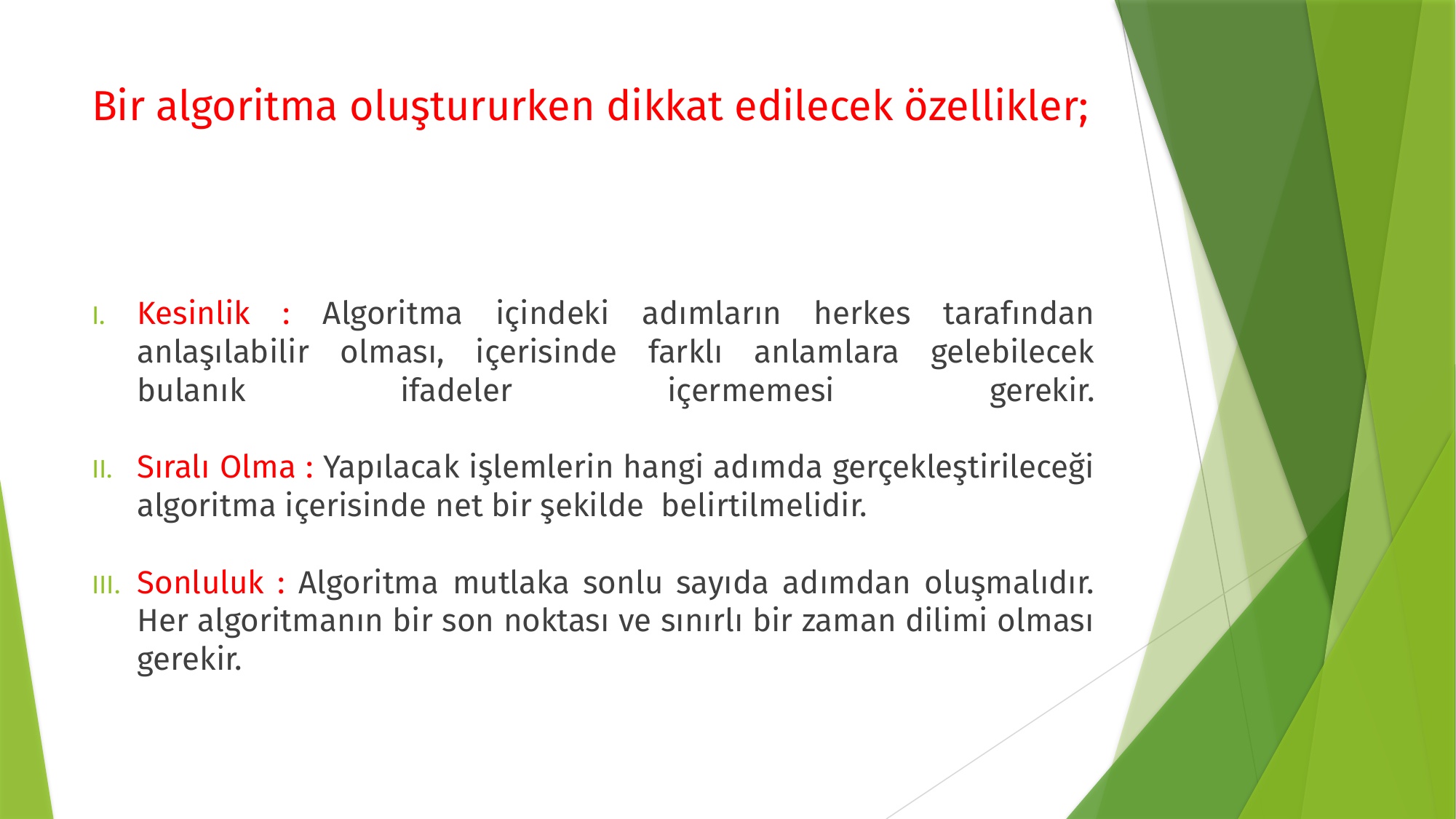

# Bir algoritma oluştururken dikkat edilecek özellikler;

Kesinlik : Algoritma içindeki adımların herkes tarafından anlaşılabilir olması, içerisinde farklı anlamlara gelebilecek bulanık ifadeler içermemesi gerekir.
Sıralı Olma : Yapılacak işlemlerin hangi adımda gerçekleştirileceği algoritma içerisinde net bir şekilde  belirtilmelidir.

Sonluluk : Algoritma mutlaka sonlu sayıda adımdan oluşmalıdır. Her algoritmanın bir son noktası ve sınırlı bir zaman dilimi olması gerekir.